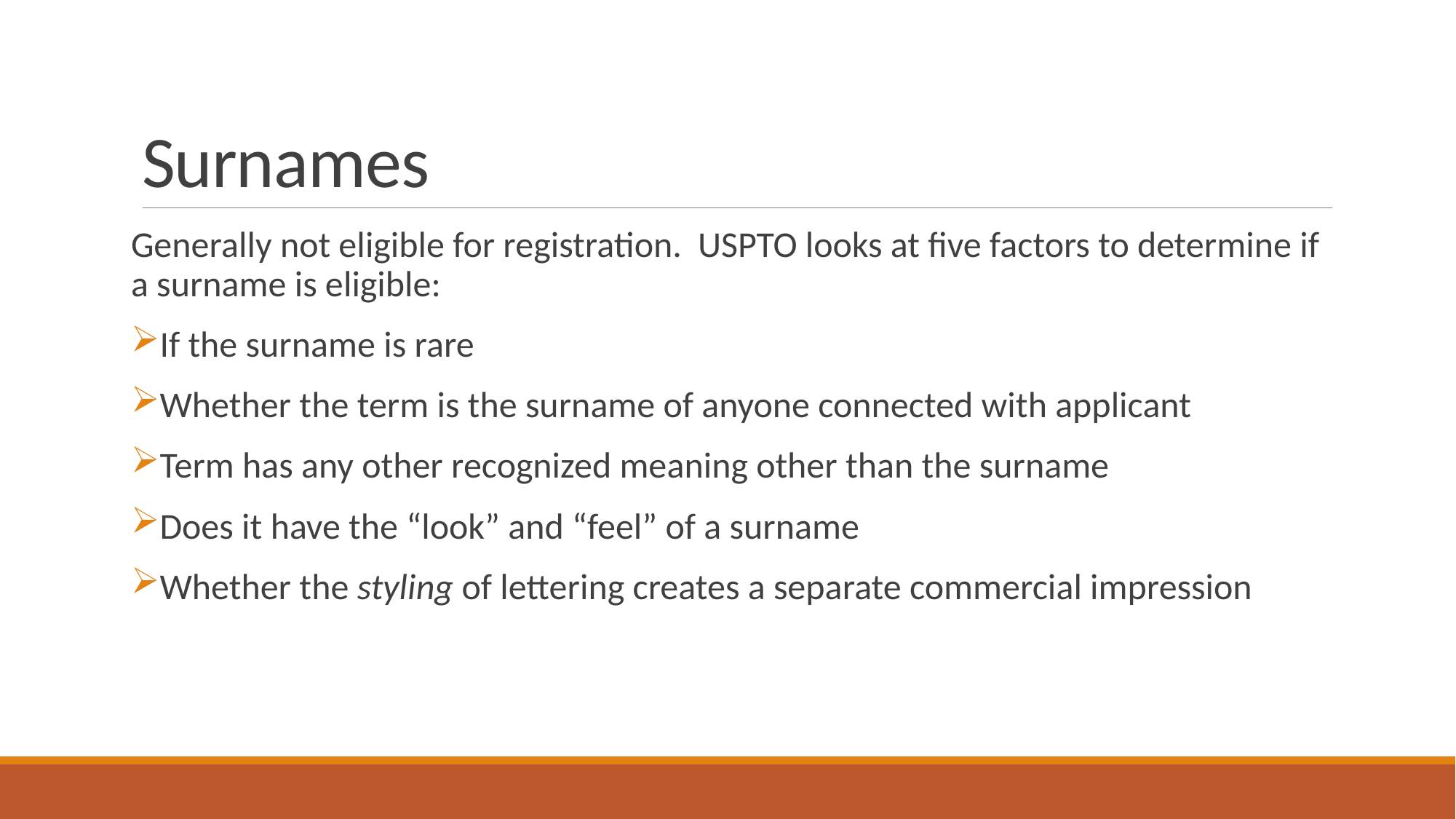

# Surnames
Generally not eligible for registration.  USPTO looks at five factors to determine if a surname is eligible:
If the surname is rare
Whether the term is the surname of anyone connected with applicant
Term has any other recognized meaning other than the surname
Does it have the “look” and “feel” of a surname
Whether the styling of lettering creates a separate commercial impression